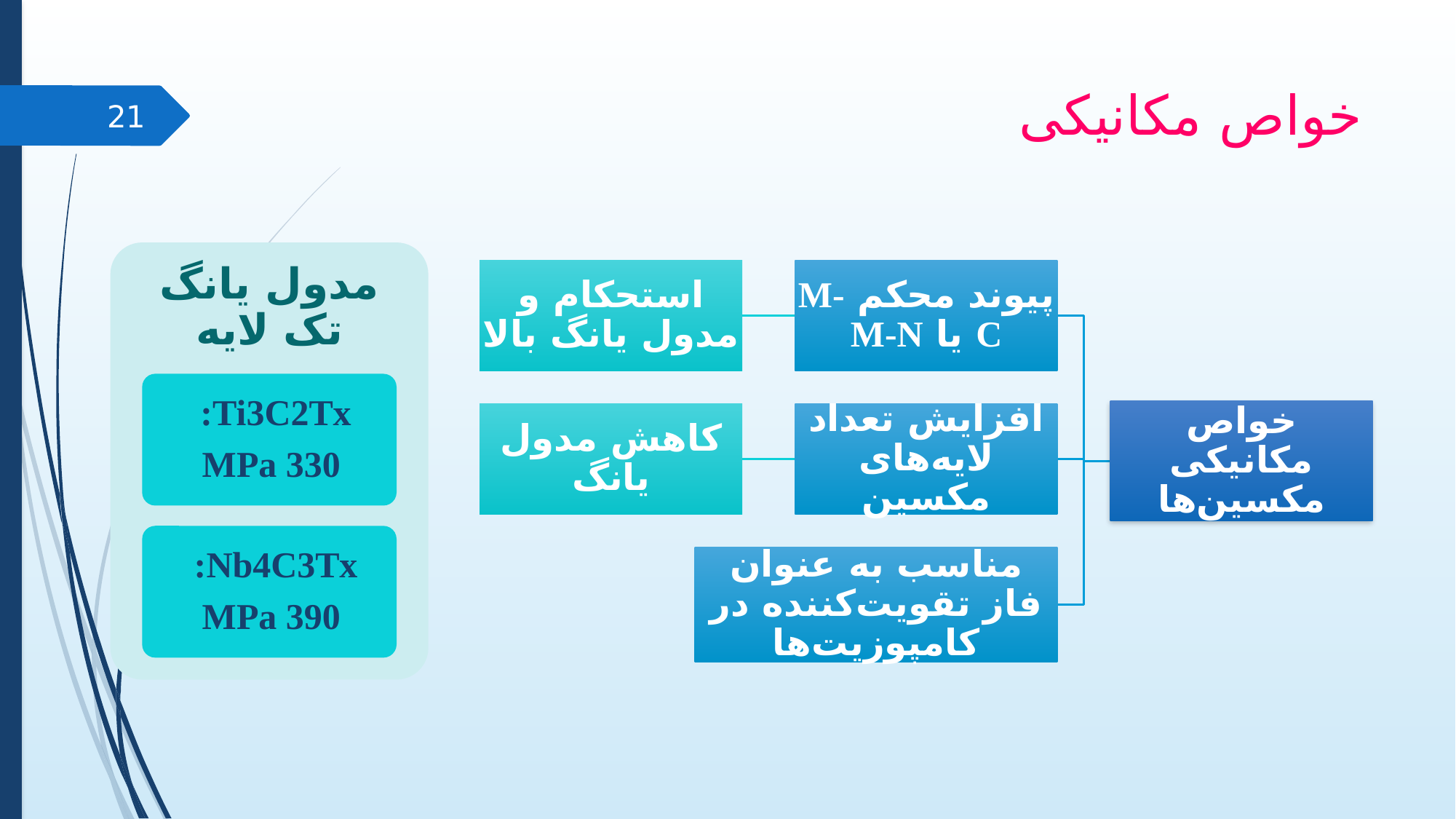

# خواص مکانیکی
21
خواص مکانیکی مکسین‌ها
پیوند محکم M-C یا M-N
استحکام و مدول یانگ بالا
افزایش تعداد لایه‌های مکسین
کاهش مدول یانگ
مناسب به عنوان فاز تقویت‌کننده در کامپوزیت‌ها
مدول یانگ تک لایه
Ti3C2Tx:
330 MPa
Nb4C3Tx:
390 MPa